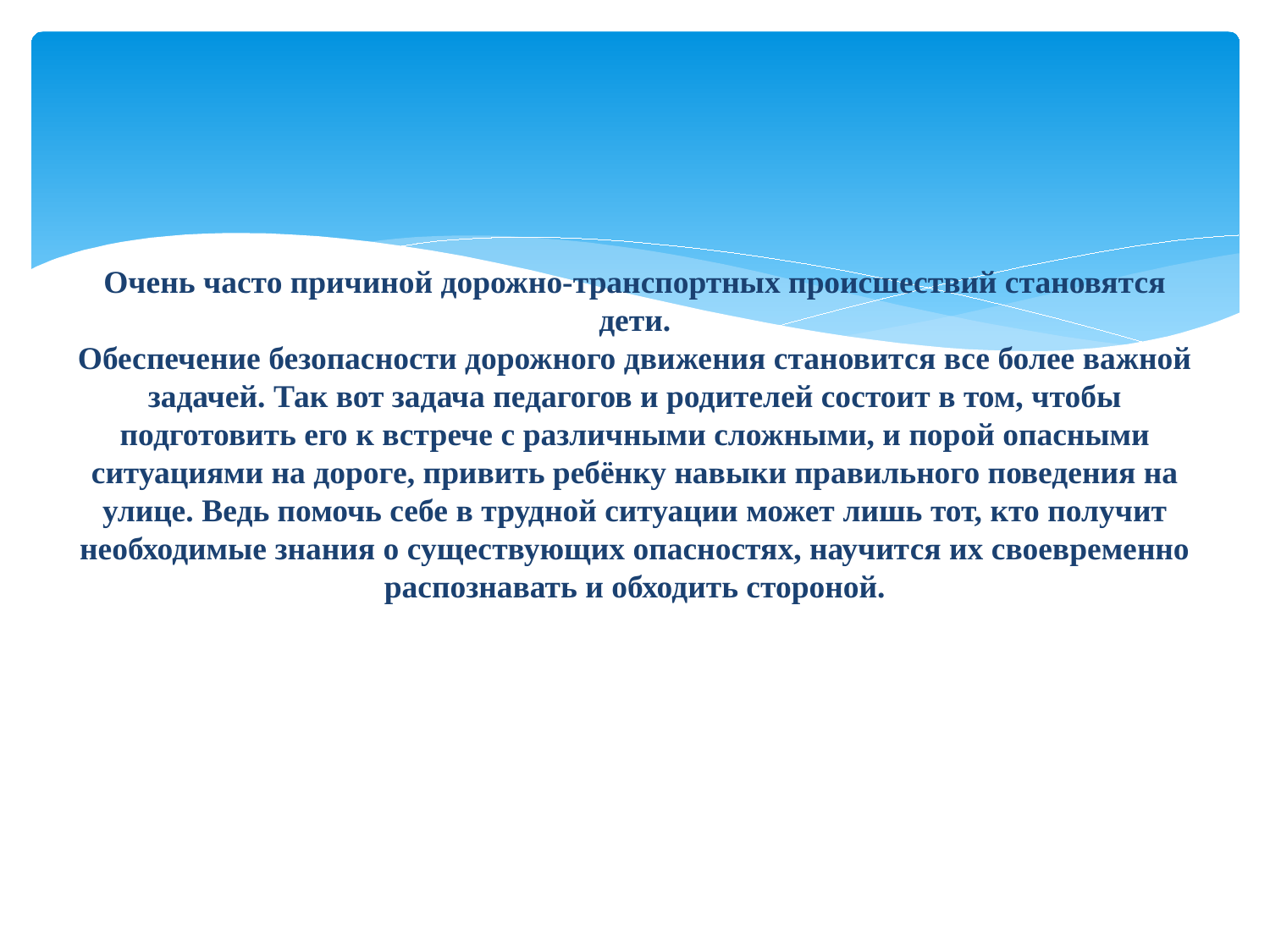

# Очень часто причиной дорожно-транспортных происшествий становятся дети. Обеспечение безопасности дорожного движения становится все более важной задачей. Так вот задача педагогов и родителей состоит в том, чтобы подготовить его к встрече с различными сложными, и порой опасными ситуациями на дороге, привить ребёнку навыки правильного поведения на улице. Ведь помочь себе в трудной ситуации может лишь тот, кто получит необходимые знания о существующих опасностях, научится их своевременно распознавать и обходить стороной.